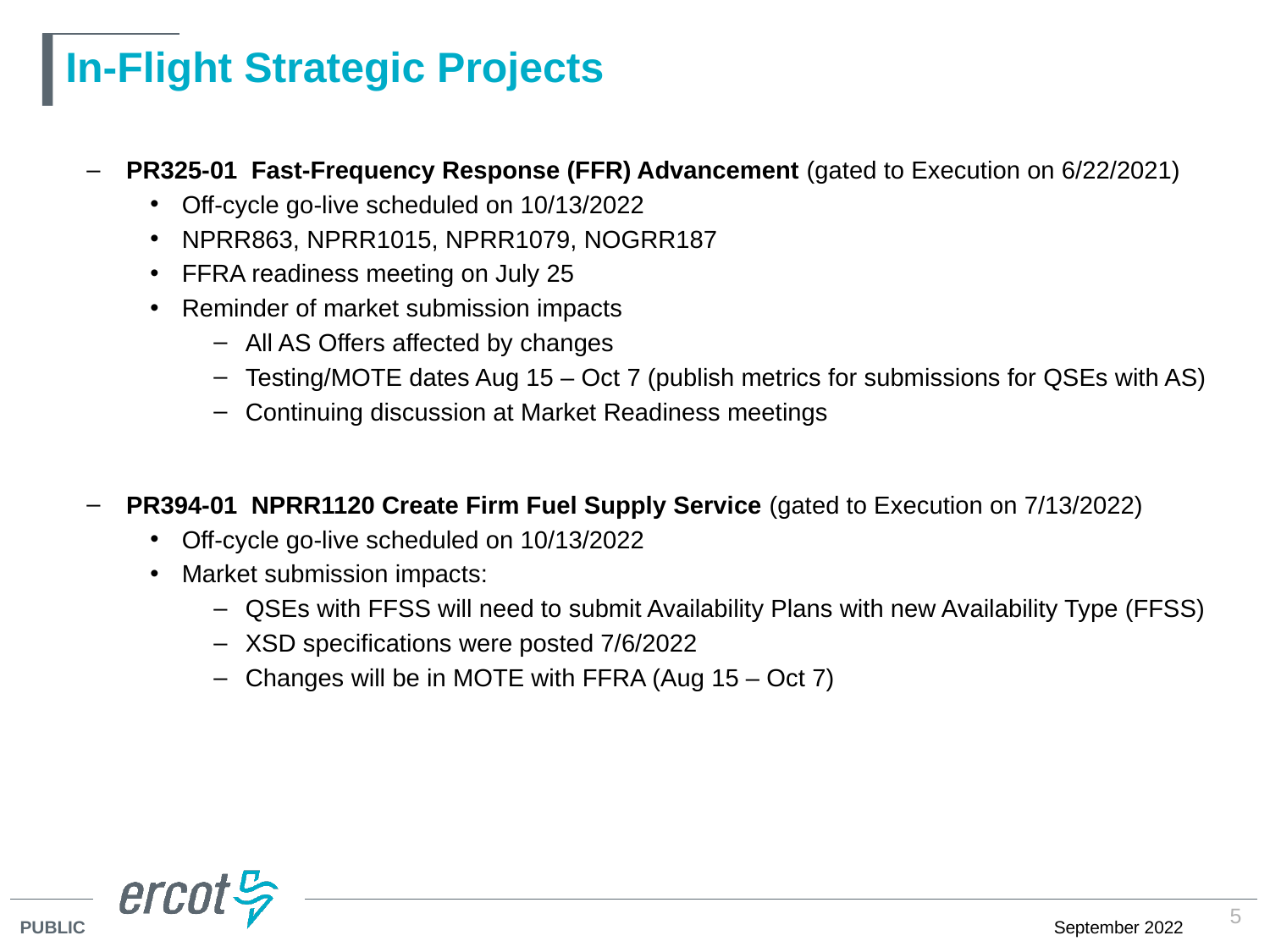

# In-Flight Strategic Projects
PR325-01  Fast-Frequency Response (FFR) Advancement (gated to Execution on 6/22/2021)
Off-cycle go-live scheduled on 10/13/2022
NPRR863, NPRR1015, NPRR1079, NOGRR187
FFRA readiness meeting on July 25
Reminder of market submission impacts
All AS Offers affected by changes
Testing/MOTE dates Aug 15 – Oct 7 (publish metrics for submissions for QSEs with AS)
Continuing discussion at Market Readiness meetings

PR394-01  NPRR1120 Create Firm Fuel Supply Service (gated to Execution on 7/13/2022)
Off-cycle go-live scheduled on 10/13/2022
Market submission impacts:
QSEs with FFSS will need to submit Availability Plans with new Availability Type (FFSS)
XSD specifications were posted 7/6/2022
Changes will be in MOTE with FFRA (Aug 15 – Oct 7)
5